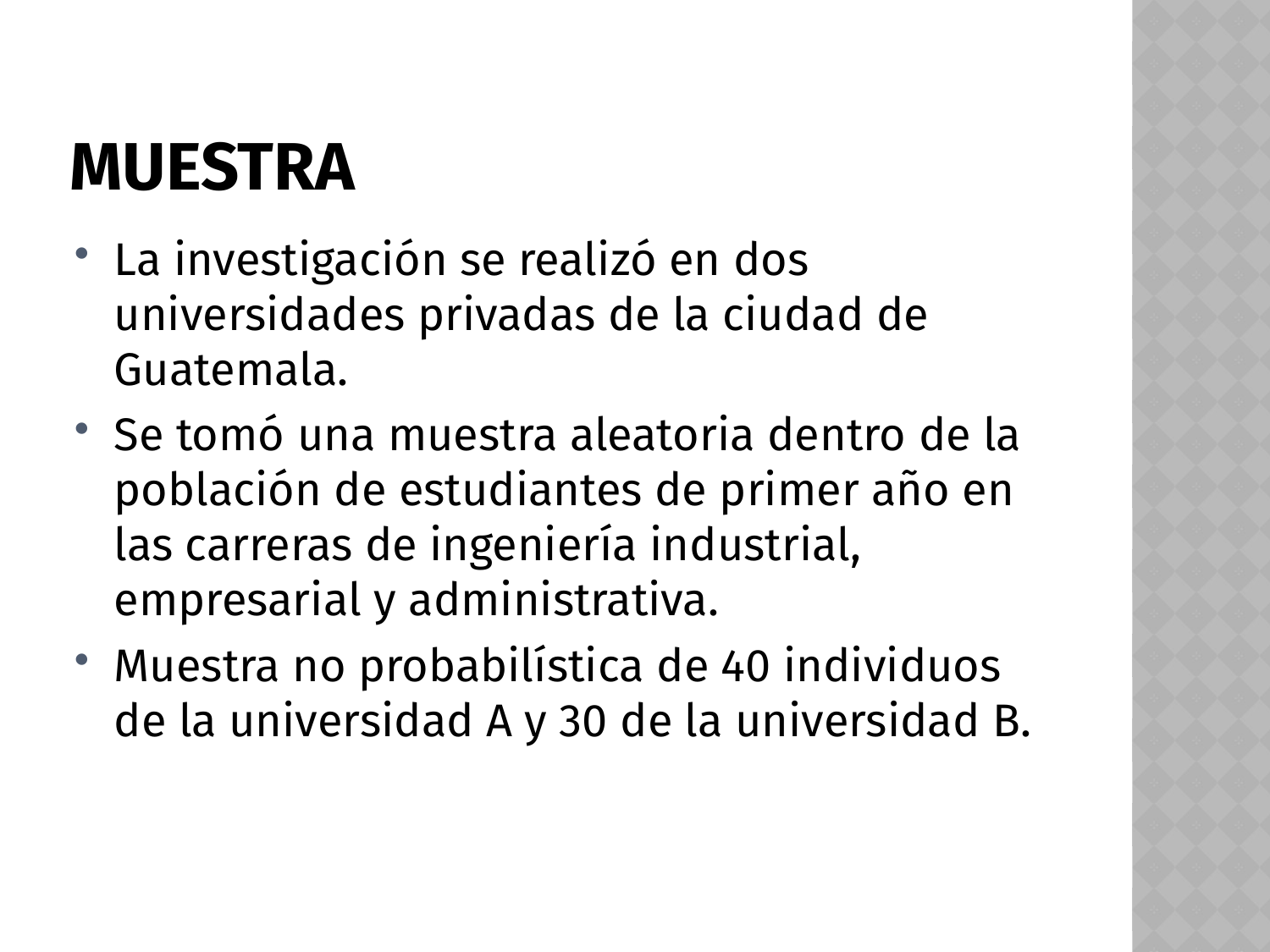

# muestra
La investigación se realizó en dos universidades privadas de la ciudad de Guatemala.
Se tomó una muestra aleatoria dentro de la población de estudiantes de primer año en las carreras de ingeniería industrial, empresarial y administrativa.
Muestra no probabilística de 40 individuos de la universidad A y 30 de la universidad B.